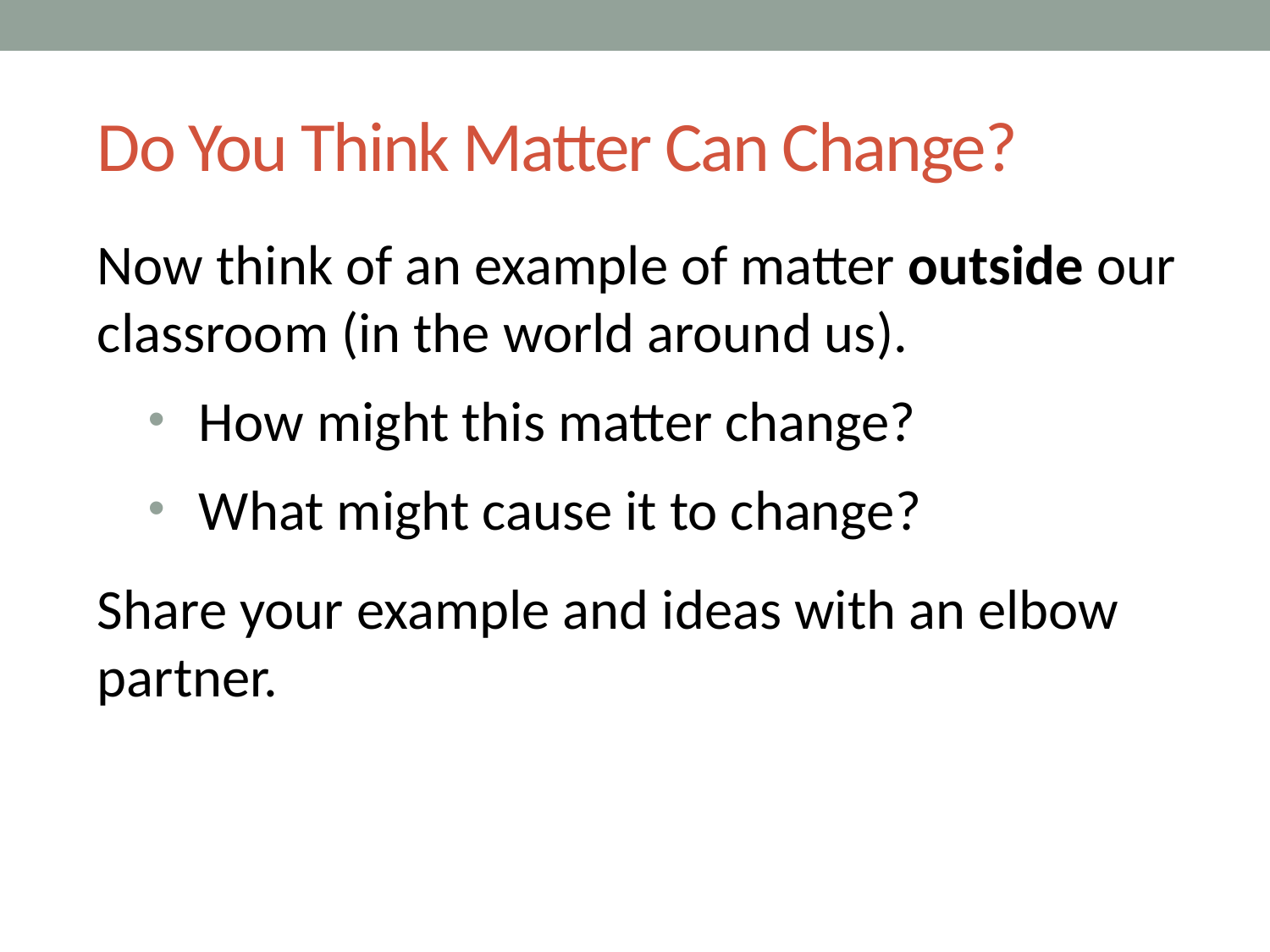

# Do You Think Matter Can Change?
Now think of an example of matter outside our classroom (in the world around us).
How might this matter change?
What might cause it to change?
Share your example and ideas with an elbow partner.